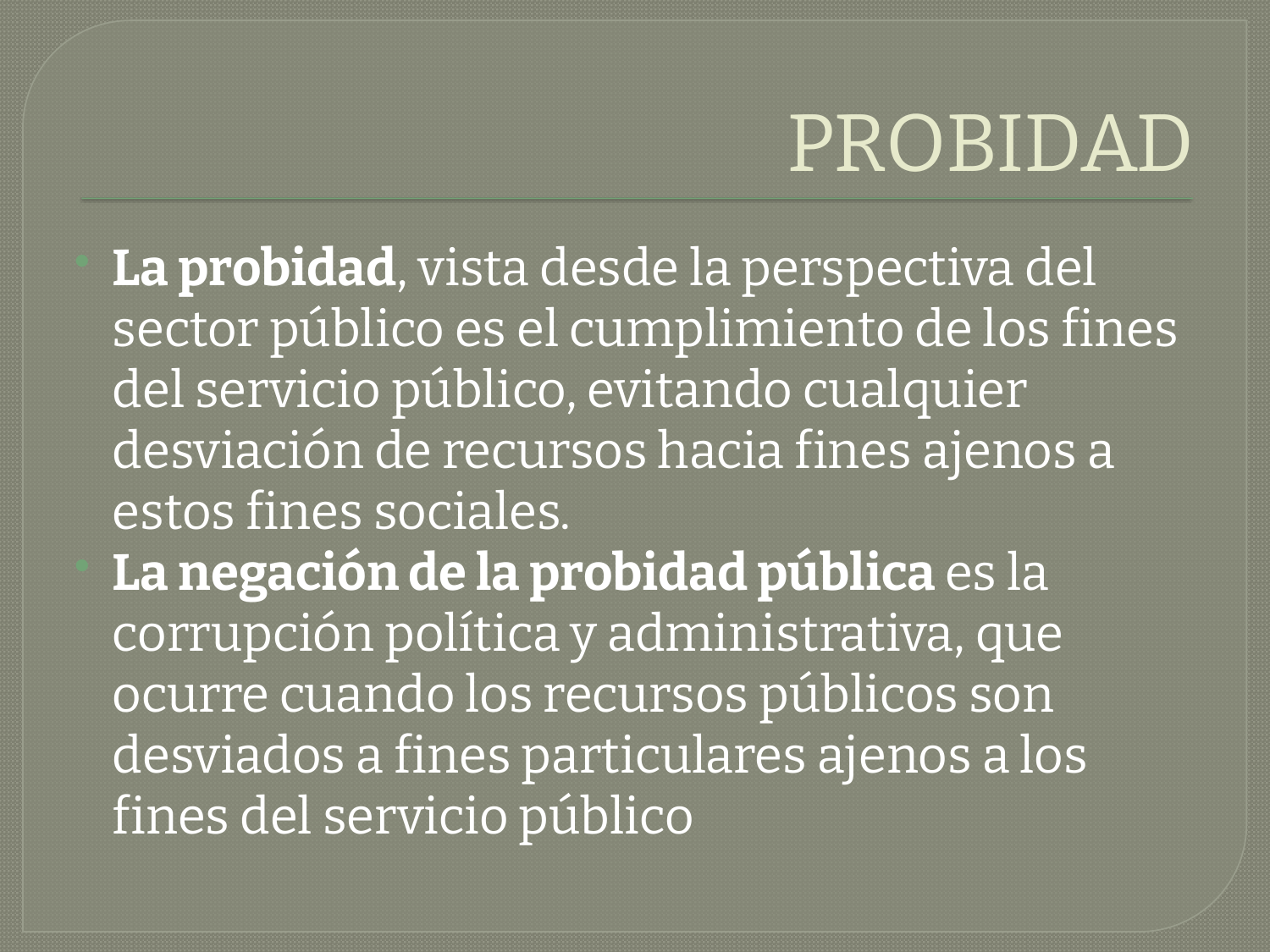

# PROBIDAD
La probidad, vista desde la perspectiva del sector público es el cumplimiento de los fines del servicio público, evitando cualquier desviación de recursos hacia fines ajenos a estos fines sociales.
La negación de la probidad pública es la corrupción política y administrativa, que ocurre cuando los recursos públicos son desviados a fines particulares ajenos a los fines del servicio público